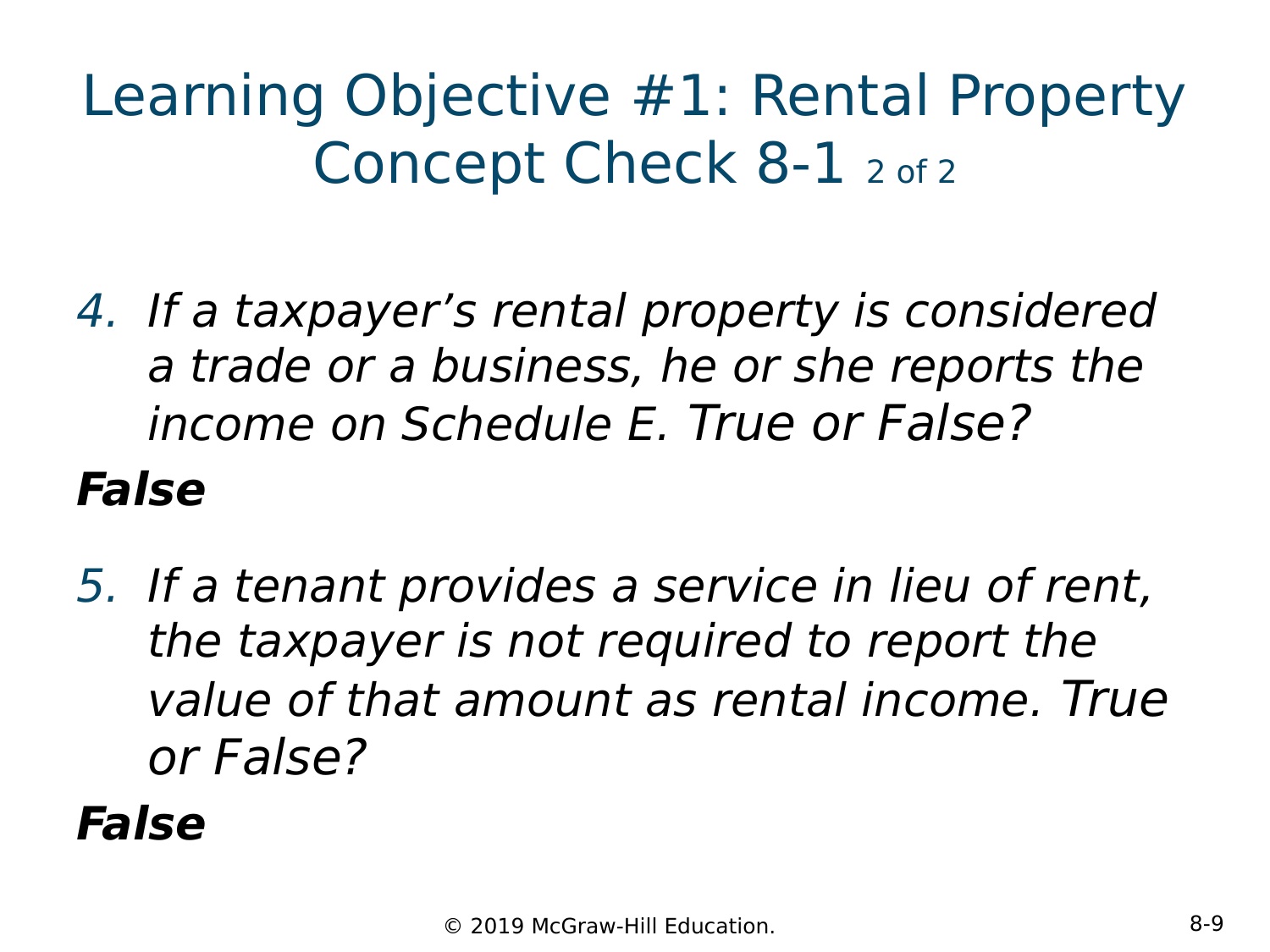

# Learning Objective #1: Rental Property Concept Check 8-1 2 of 2
If a taxpayer’s rental property is considered a trade or a business, he or she reports the income on Schedule E. True or False?
False
If a tenant provides a service in lieu of rent, the taxpayer is not required to report the value of that amount as rental income. True or False?
False